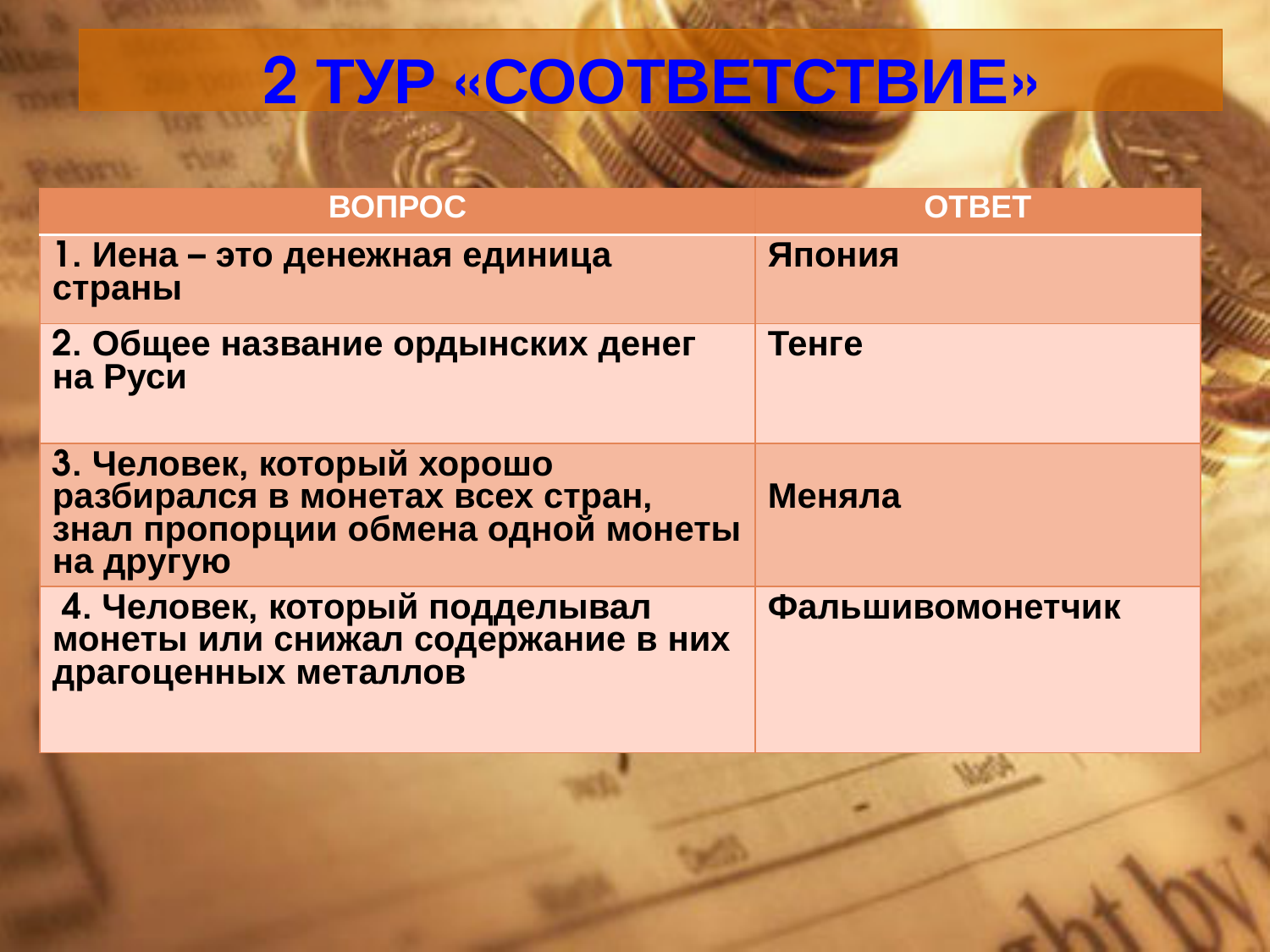

# 2 ТУР «СООТВЕТСТВИЕ»
| ВОПРОС | ОТВЕТ |
| --- | --- |
| 1. Иена – это денежная единица страны | Япония |
| 2. Общее название ордынских денег на Руси | Тенге |
| 3. Человек, который хорошо разбирался в монетах всех стран, знал пропорции обмена одной монеты на другую | Меняла |
| 4. Человек, который подделывал монеты или снижал содержание в них драгоценных металлов | Фальшивомонетчик |